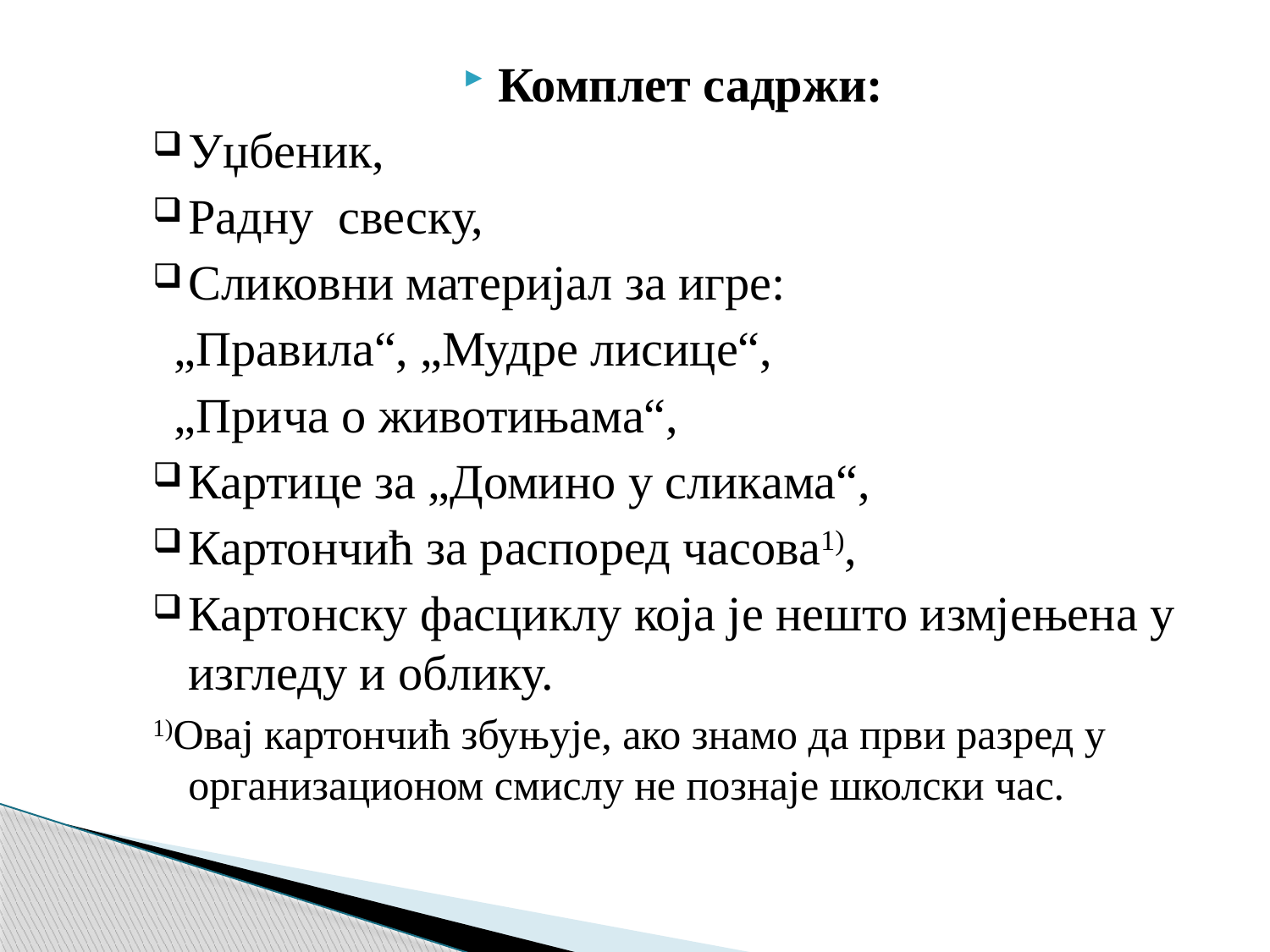

#
Комплет садржи:
Уџбеник,
Радну  свеску,
Сликовни материјал за игре:
   „Правила“, „Мудре лисице“,
   „Прича о животињама“,
Картице за „Домино у сликама“,
Картончић за распоред часова1),
Картонску фасциклу која је нешто измјењена у изгледу и облику.
1)Овај картончић збуњује, ако знамо да први разред у организационом смислу не познаје школски час.